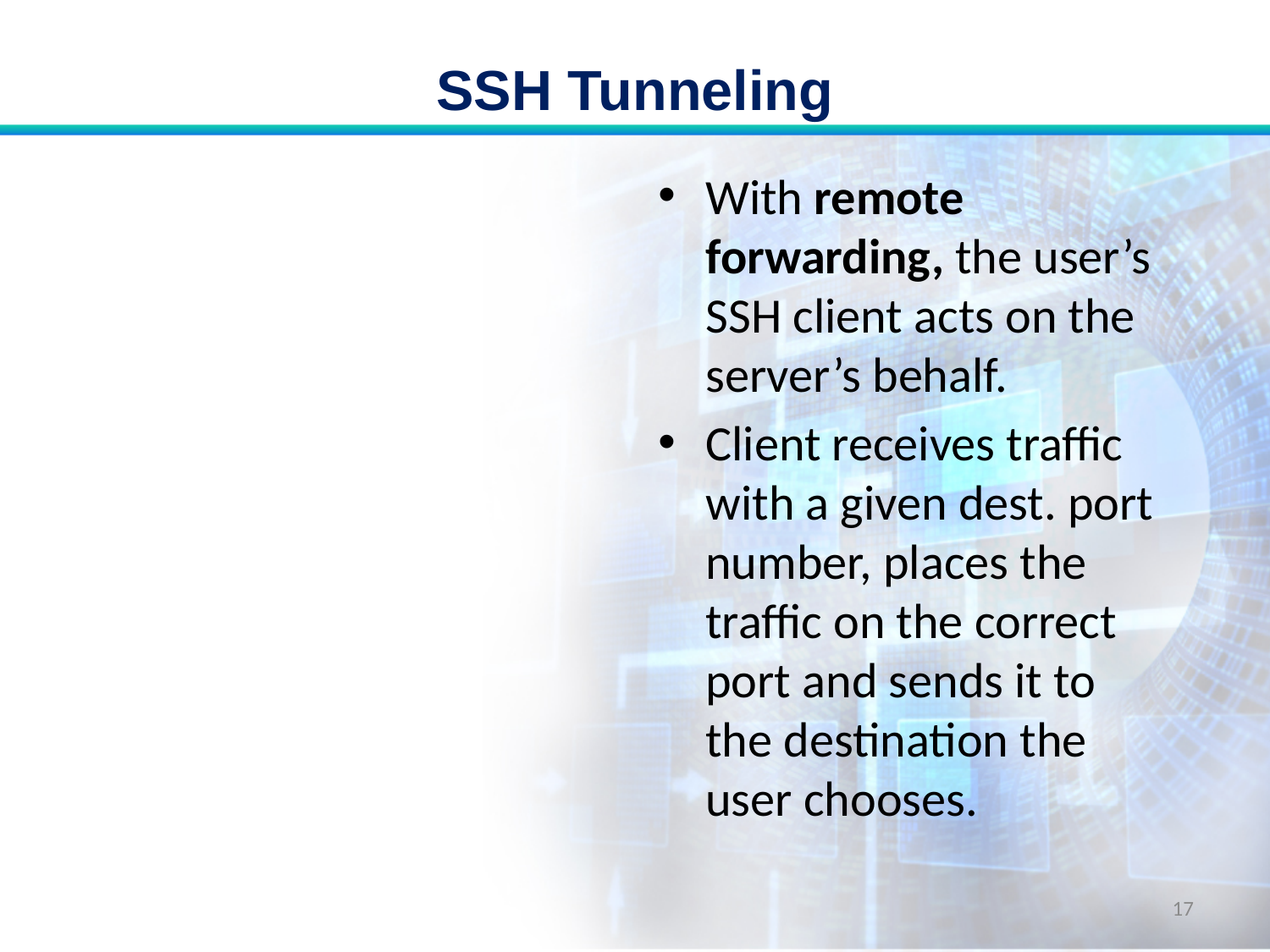

# SSH Tunneling
With remote forwarding, the user’s SSH client acts on the server’s behalf.
Client receives traffic with a given dest. port number, places the traffic on the correct port and sends it to the destination the user chooses.
17